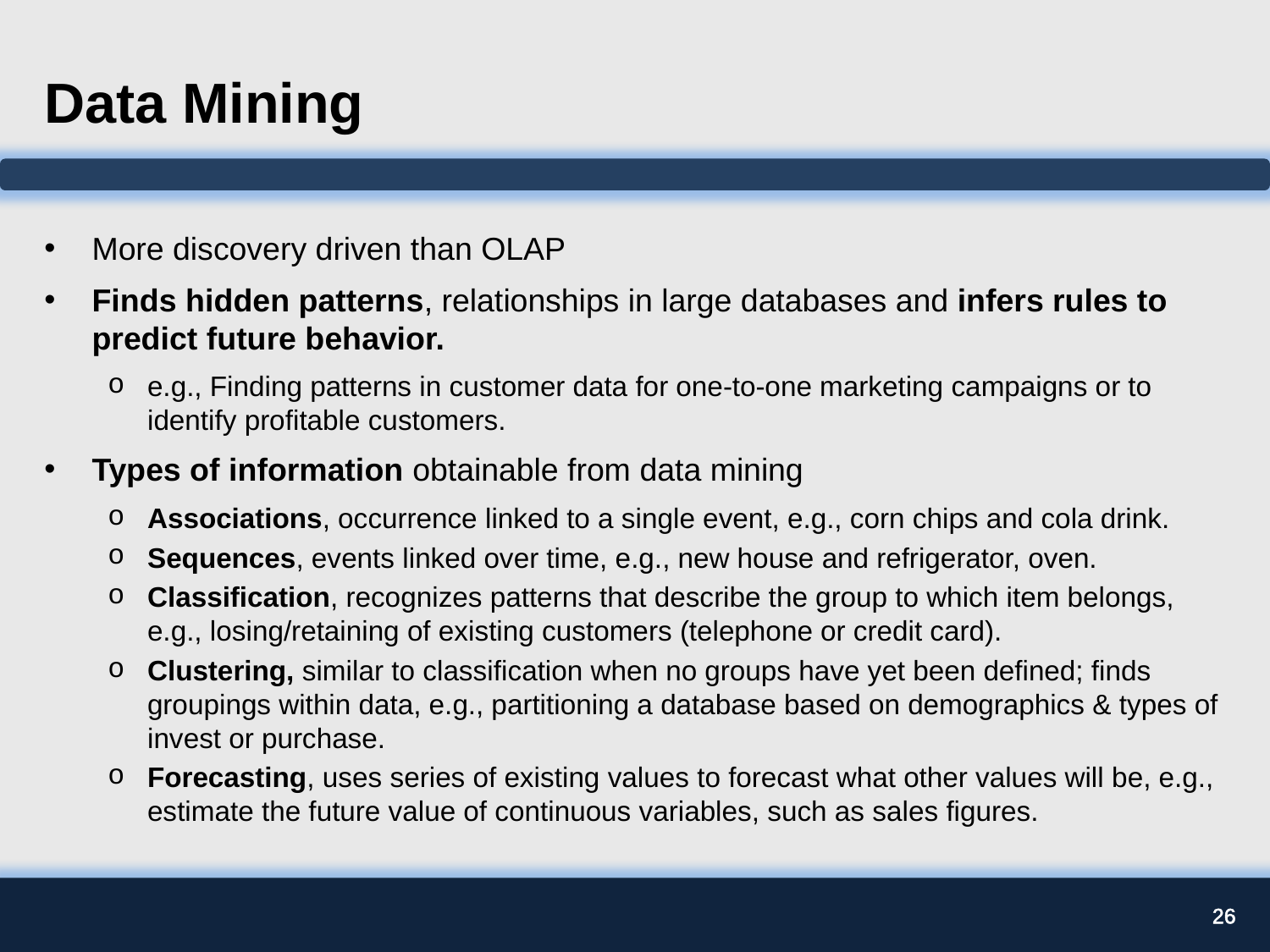

# Data Mining
More discovery driven than OLAP
Finds hidden patterns, relationships in large databases and infers rules to predict future behavior.
e.g., Finding patterns in customer data for one-to-one marketing campaigns or to identify profitable customers.
Types of information obtainable from data mining
Associations, occurrence linked to a single event, e.g., corn chips and cola drink.
Sequences, events linked over time, e.g., new house and refrigerator, oven.
Classification, recognizes patterns that describe the group to which item belongs, e.g., losing/retaining of existing customers (telephone or credit card).
Clustering, similar to classification when no groups have yet been defined; finds groupings within data, e.g., partitioning a database based on demographics & types of invest or purchase.
Forecasting, uses series of existing values to forecast what other values will be, e.g., estimate the future value of continuous variables, such as sales figures.

26